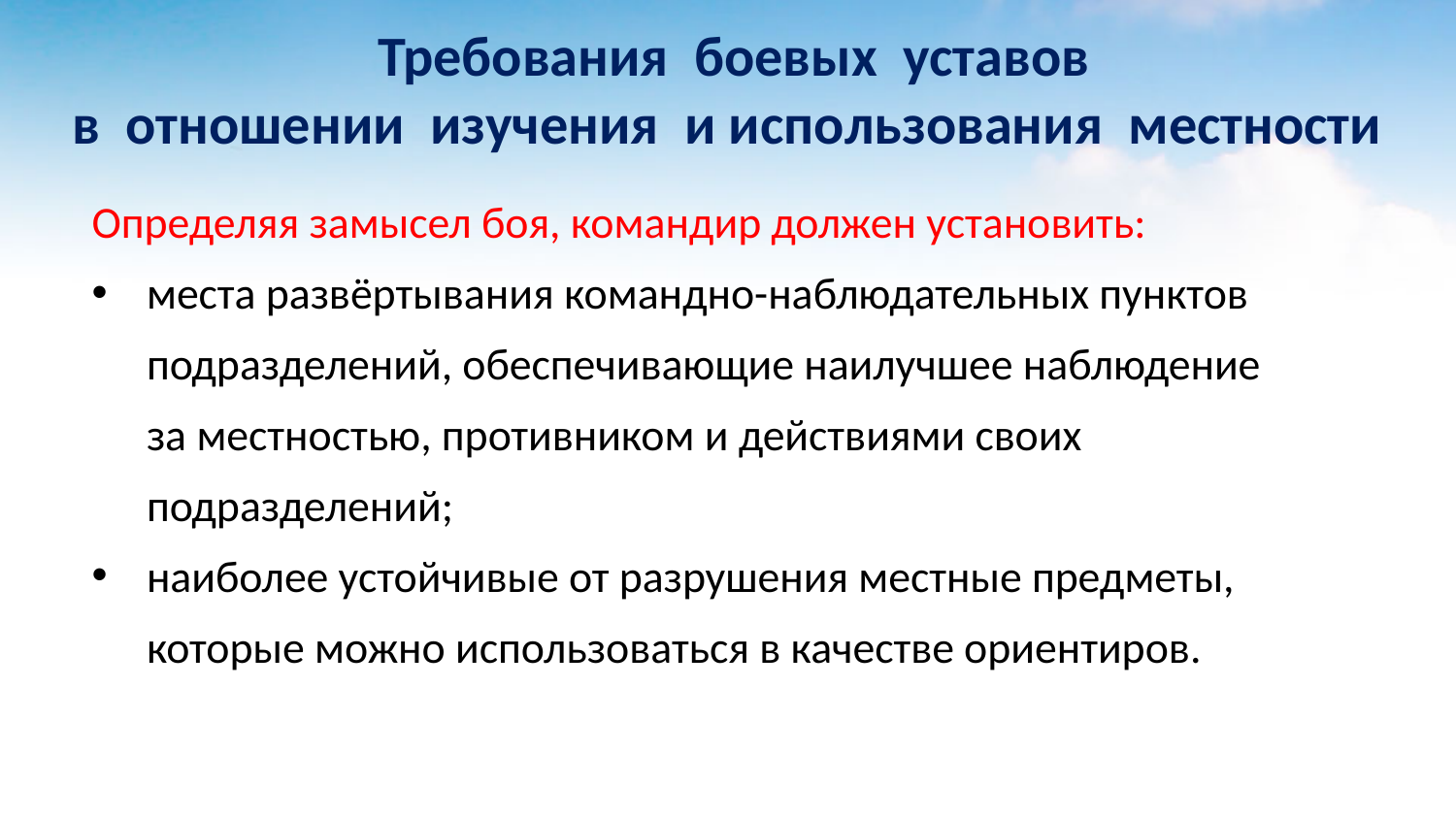

# Требования  боевых  уставов в  отношении  изучения  и использования  местности
Определяя замысел боя, командир должен установить:
места развёртывания командно-наблюдательных пунктов подразделений, обеспечивающие наилучшее наблюдение за местностью, противником и действиями своих подразделений;
наиболее устойчивые от разрушения местные предметы, которые можно использоваться в качестве ориентиров.